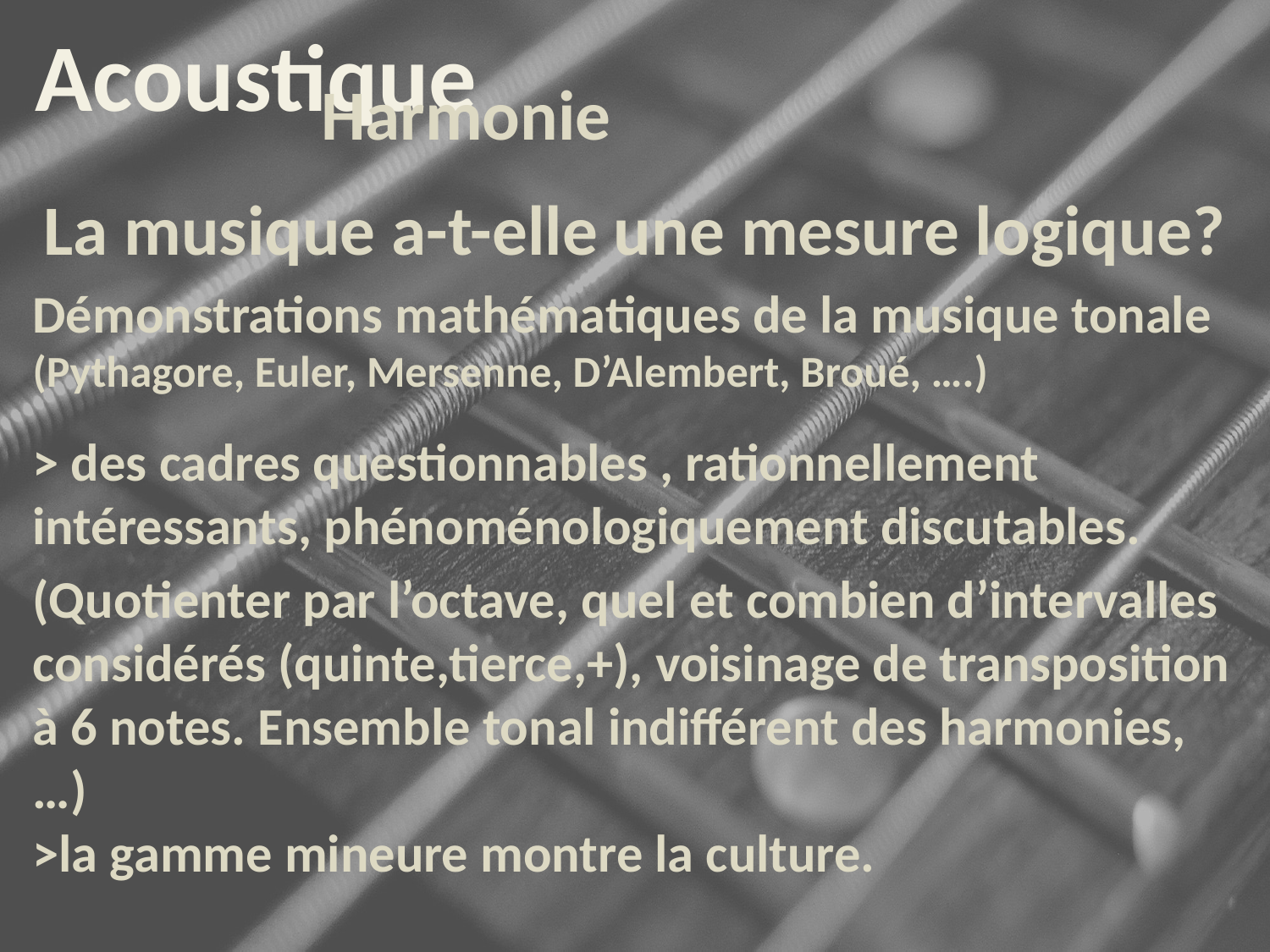

Acoustique
Harmonie
La musique a-t-elle une mesure logique?
Démonstrations mathématiques de la musique tonale
(Pythagore, Euler, Mersenne, D’Alembert, Broué, ….)
> des cadres questionnables , rationnellement intéressants, phénoménologiquement discutables.
(Quotienter par l’octave, quel et combien d’intervalles considérés (quinte,tierce,+), voisinage de transposition à 6 notes. Ensemble tonal indifférent des harmonies,…)
>la gamme mineure montre la culture.